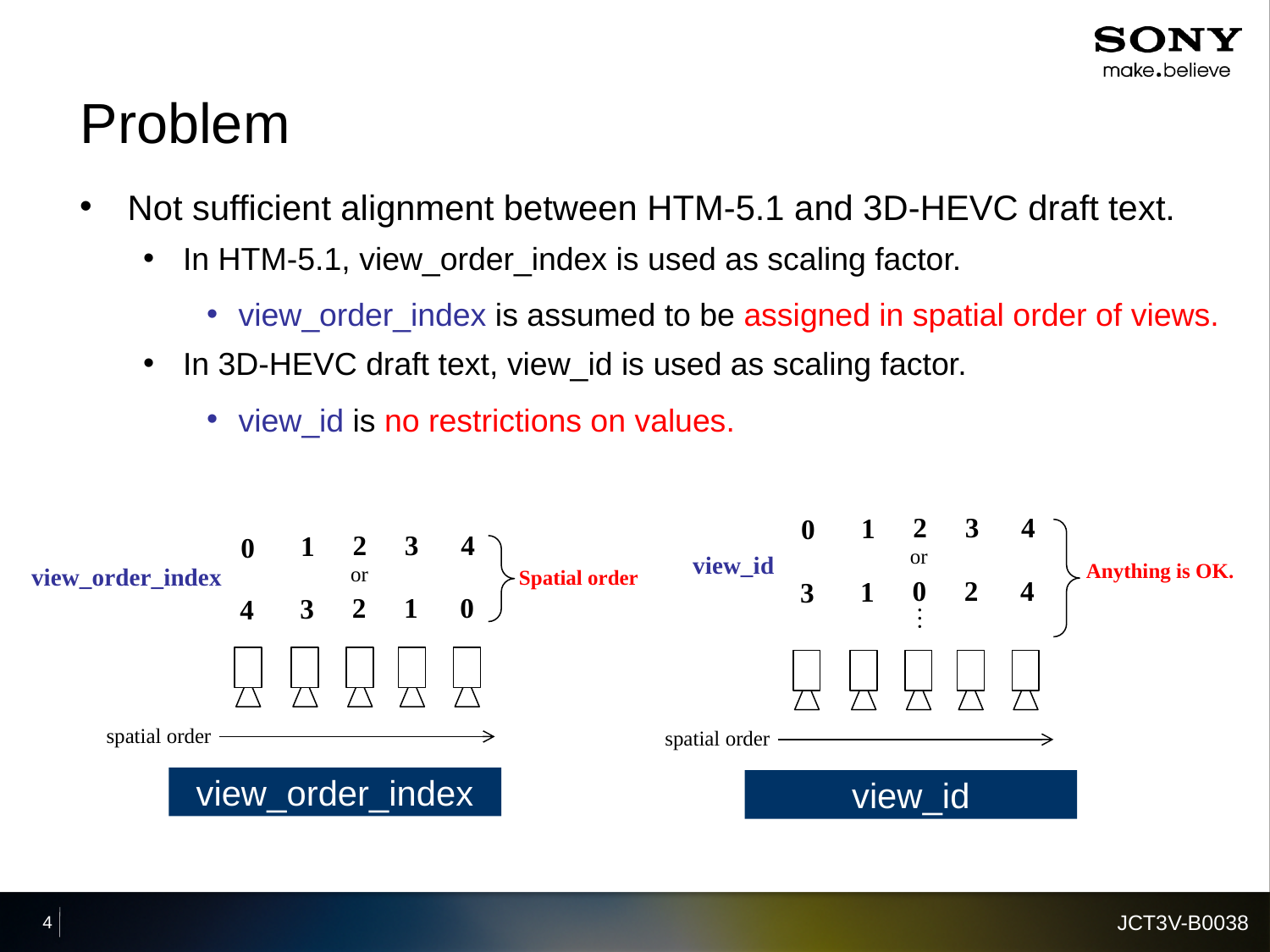

# Problem
Not sufficient alignment between HTM-5.1 and 3D-HEVC draft text.
In HTM-5.1, view_order_index is used as scaling factor.
view_order_index is assumed to be assigned in spatial order of views.
In 3D-HEVC draft text, view_id is used as scaling factor.
view_id is no restrictions on values.

4
3
2
1
0

4
3
2
1
0

or
view_id
Anything is OK.
or
view_order_index
Spatial order
4
2
0
1
3
0
1
2
3
4
…

spatial order
spatial order
view_order_index
view_id
JCT3V-B0038
4